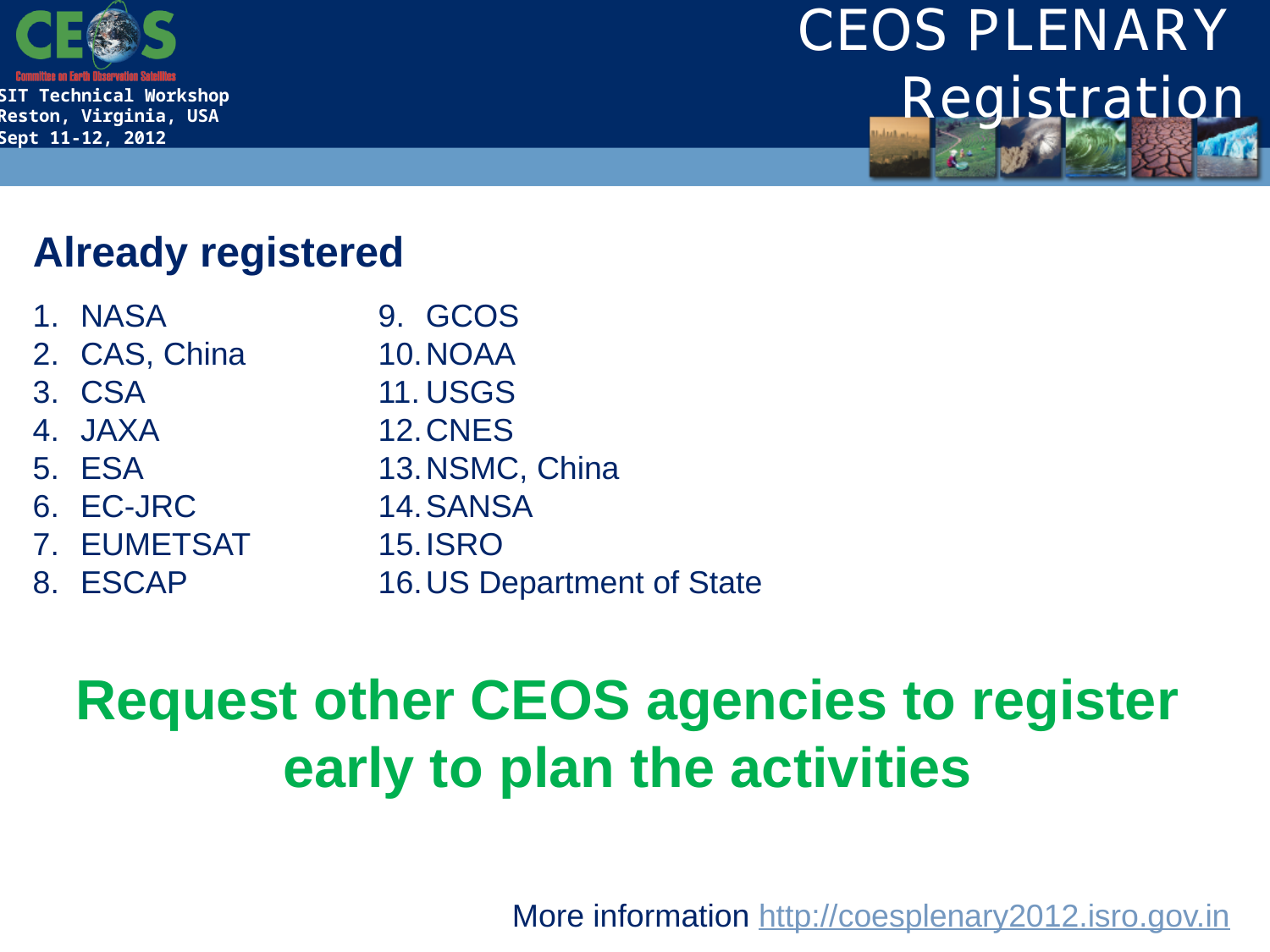

CEOS PLENARY
Registration
Already registered
NASA
CAS, China
CSA
JAXA
ESA
EC-JRC
EUMETSAT
ESCAP
GCOS
NOAA
USGS
CNES
NSMC, China
SANSA
ISRO
US Department of State
Request other CEOS agencies to register early to plan the activities
More information http://coesplenary2012.isro.gov.in